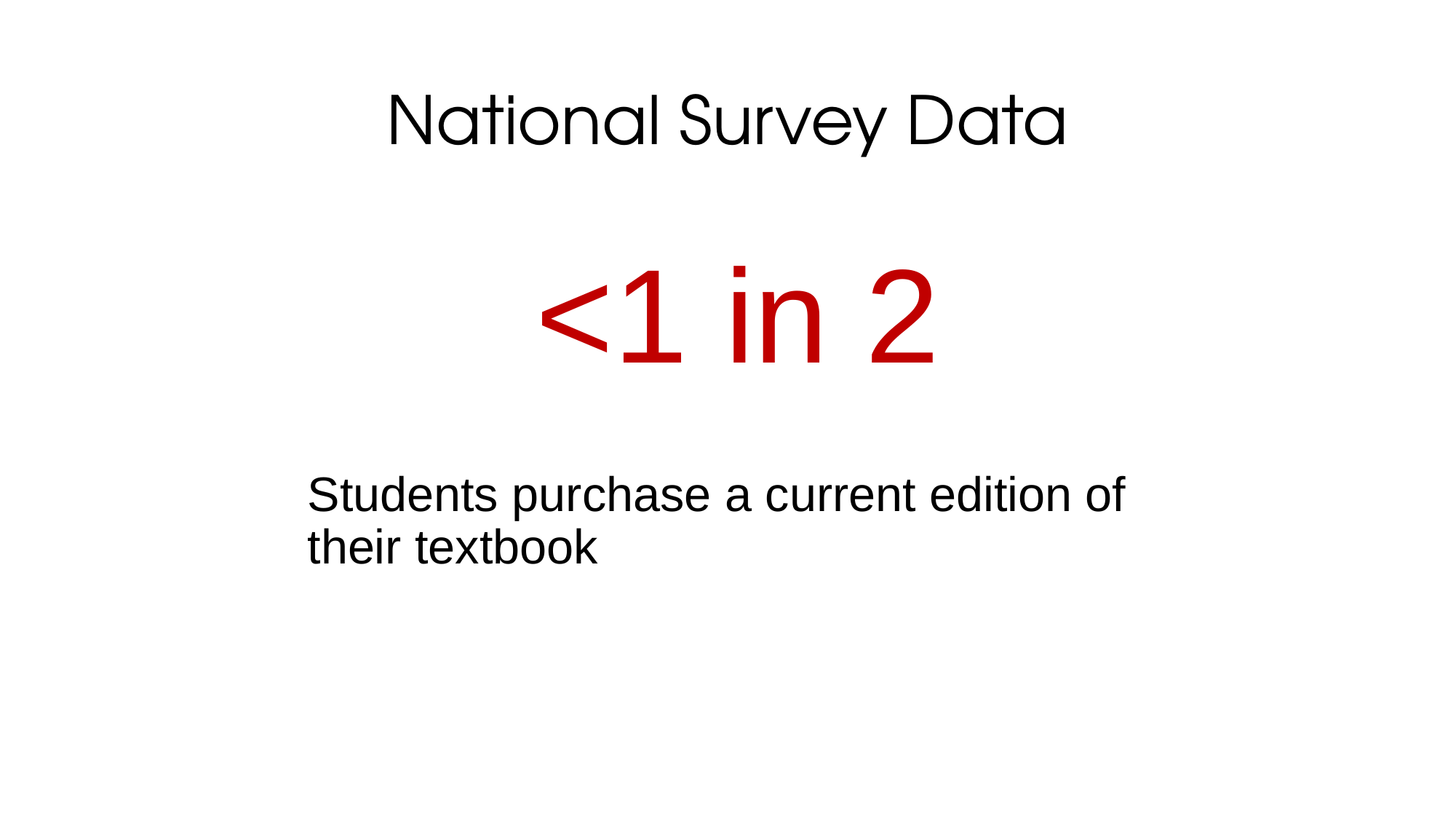

# National Survey Data
<1 in 2
Students purchase a current edition of their textbook